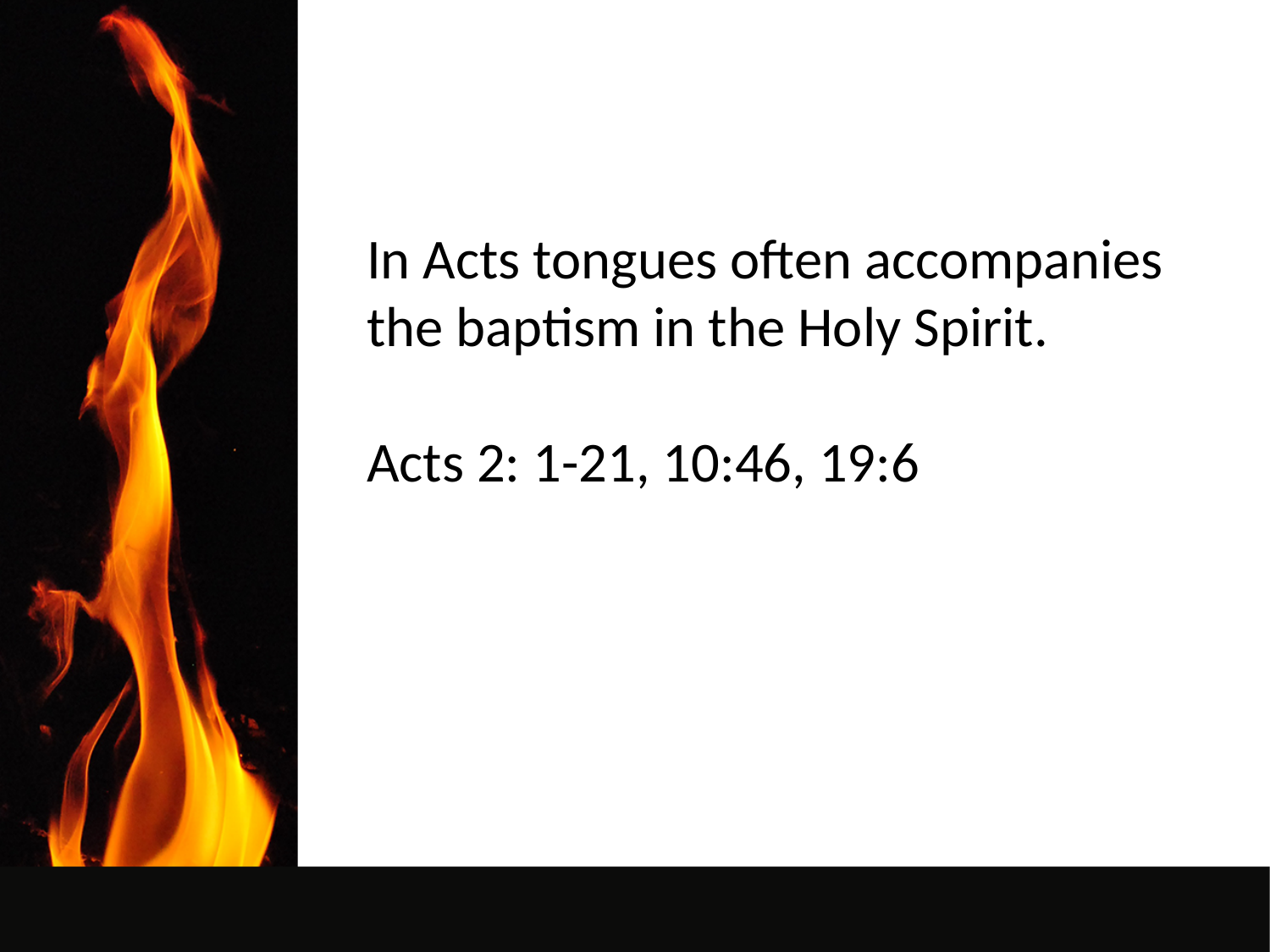

In Acts tongues often accompanies the baptism in the Holy Spirit.

Acts 2: 1-21, 10:46, 19:6